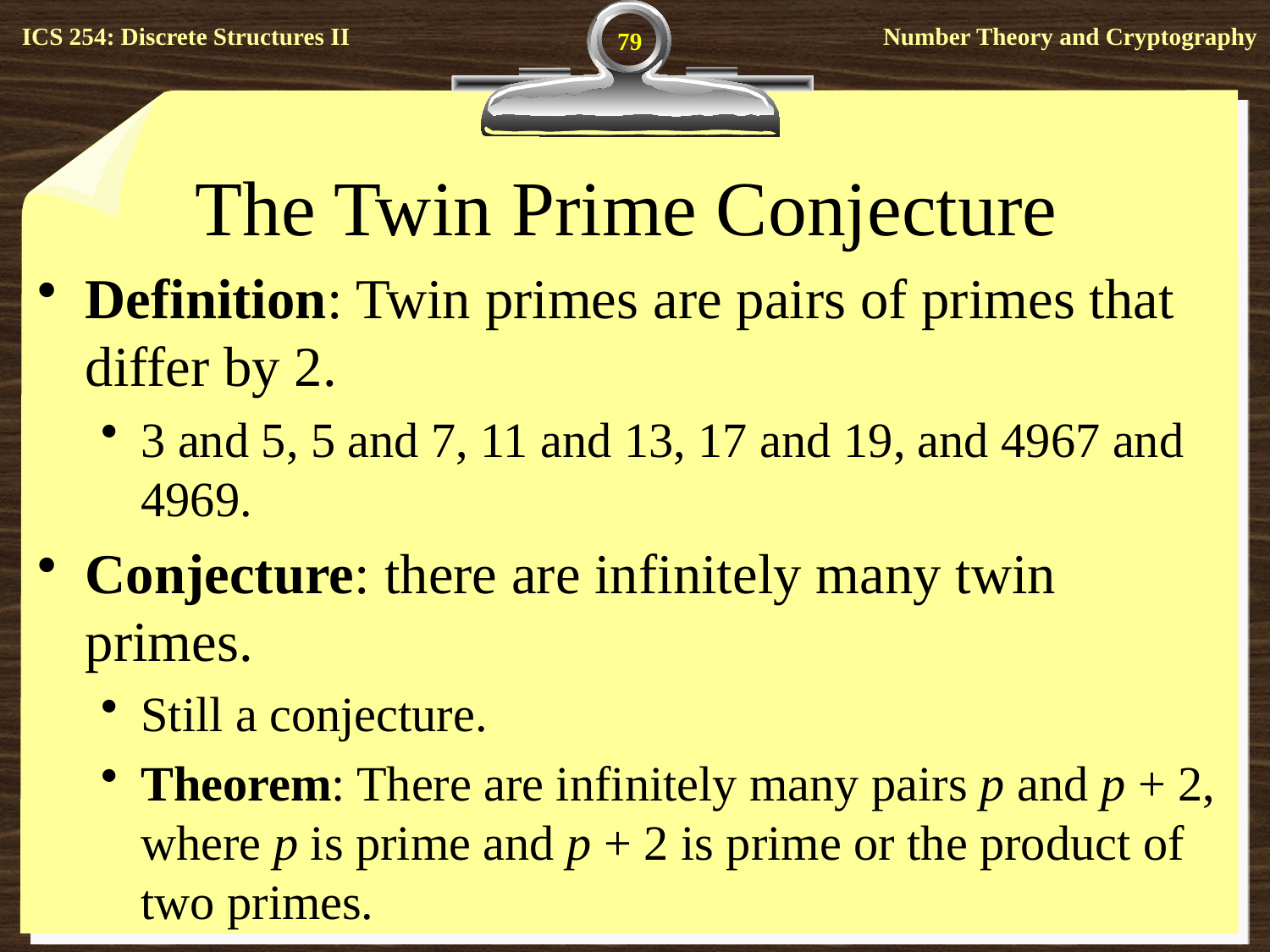

79
# The Twin Prime Conjecture
Definition: Twin primes are pairs of primes that differ by 2.
3 and 5, 5 and 7, 11 and 13, 17 and 19, and 4967 and 4969.
Conjecture: there are infinitely many twin primes.
Still a conjecture.
Theorem: There are infinitely many pairs p and p + 2, where p is prime and p + 2 is prime or the product of two primes.